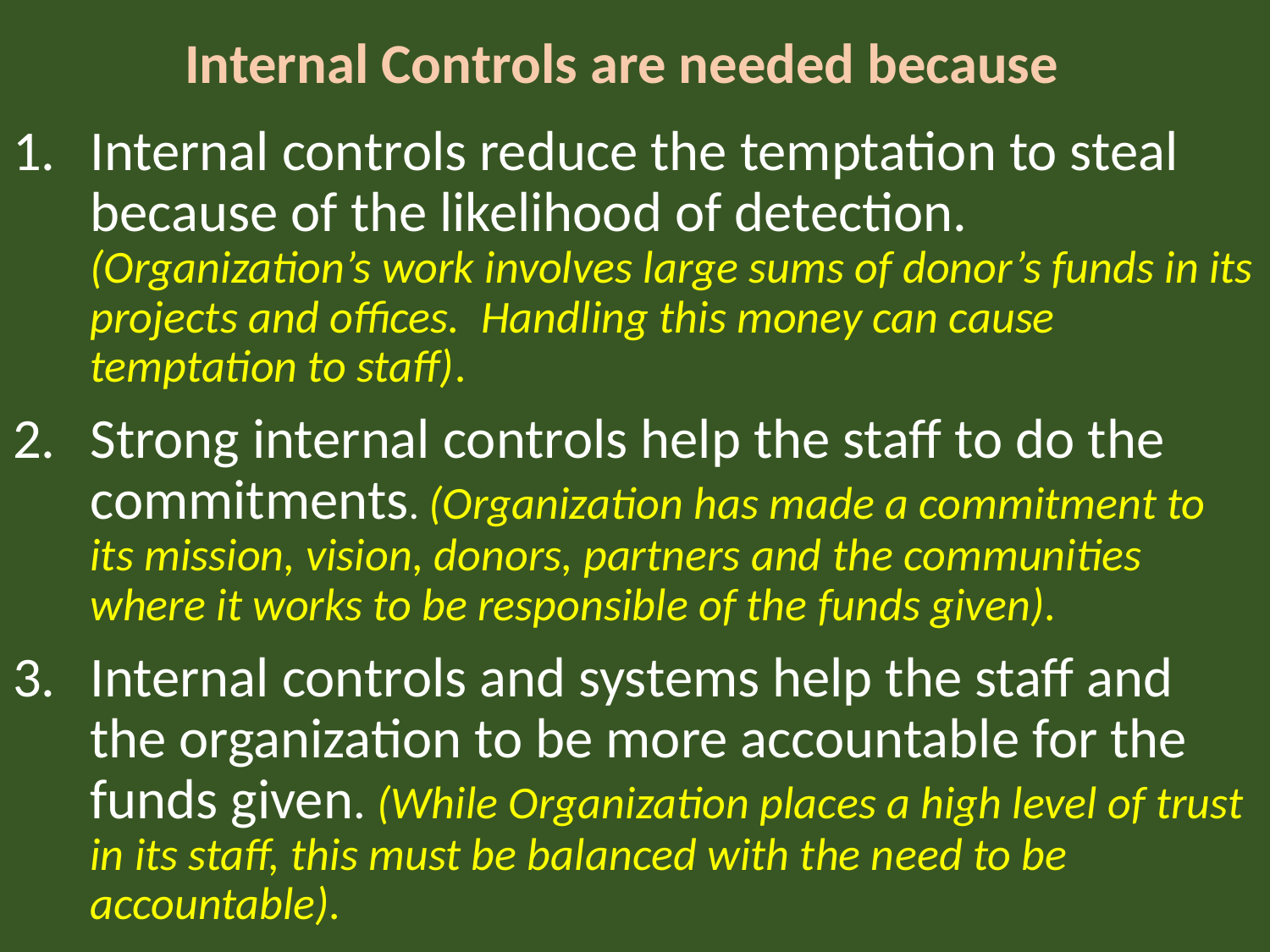

# Internal Controls are needed because
Internal controls reduce the temptation to steal because of the likelihood of detection. (Organization’s work involves large sums of donor’s funds in its projects and offices.  Handling this money can cause temptation to staff).
Strong internal controls help the staff to do the commitments. (Organization has made a commitment to its mission, vision, donors, partners and the communities where it works to be responsible of the funds given).
Internal controls and systems help the staff and the organization to be more accountable for the funds given. (While Organization places a high level of trust in its staff, this must be balanced with the need to be accountable).